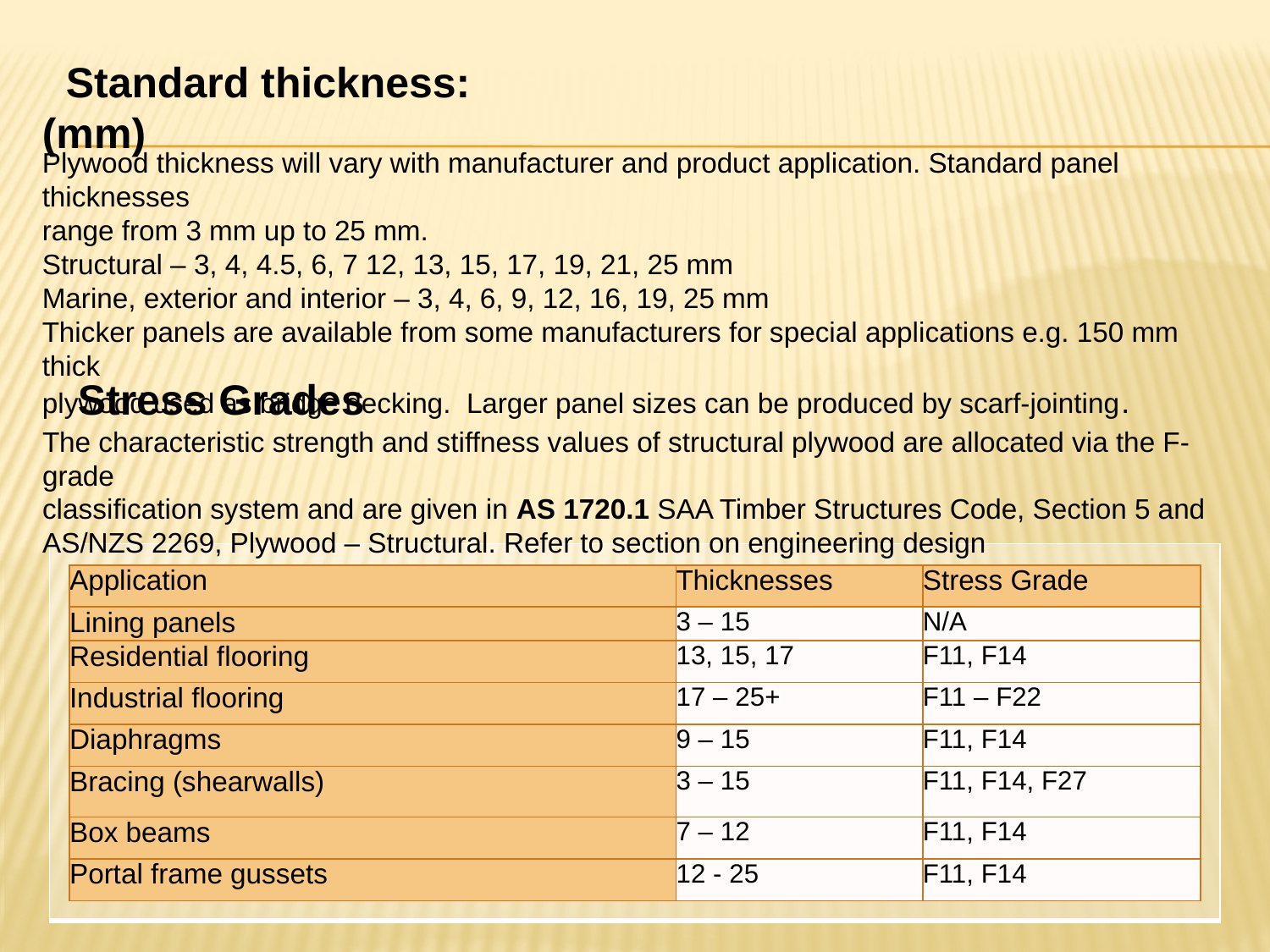

Standard thickness: (mm)
Plywood thickness will vary with manufacturer and product application. Standard panel thicknesses
range from 3 mm up to 25 mm.
Structural – 3, 4, 4.5, 6, 7 12, 13, 15, 17, 19, 21, 25 mm
Marine, exterior and interior – 3, 4, 6, 9, 12, 16, 19, 25 mm
Thicker panels are available from some manufacturers for special applications e.g. 150 mm thick
plywood used as bridge decking.  Larger panel sizes can be produced by scarf-jointing.
    Stress Grades
The characteristic strength and stiffness values of structural plywood are allocated via the F- grade
classification system and are given in AS 1720.1 SAA Timber Structures Code, Section 5 and
AS/NZS 2269, Plywood – Structural. Refer to section on engineering design
|  |
| --- |
| Application | Thicknesses | Stress Grade |
| --- | --- | --- |
| Lining panels | 3 – 15 | N/A |
| Residential flooring | 13, 15, 17 | F11, F14 |
| Industrial flooring | 17 – 25+ | F11 – F22 |
| Diaphragms | 9 – 15 | F11, F14 |
| Bracing (shearwalls) | 3 – 15 | F11, F14, F27 |
| Box beams | 7 – 12 | F11, F14 |
| Portal frame gussets | 12 - 25 | F11, F14 |